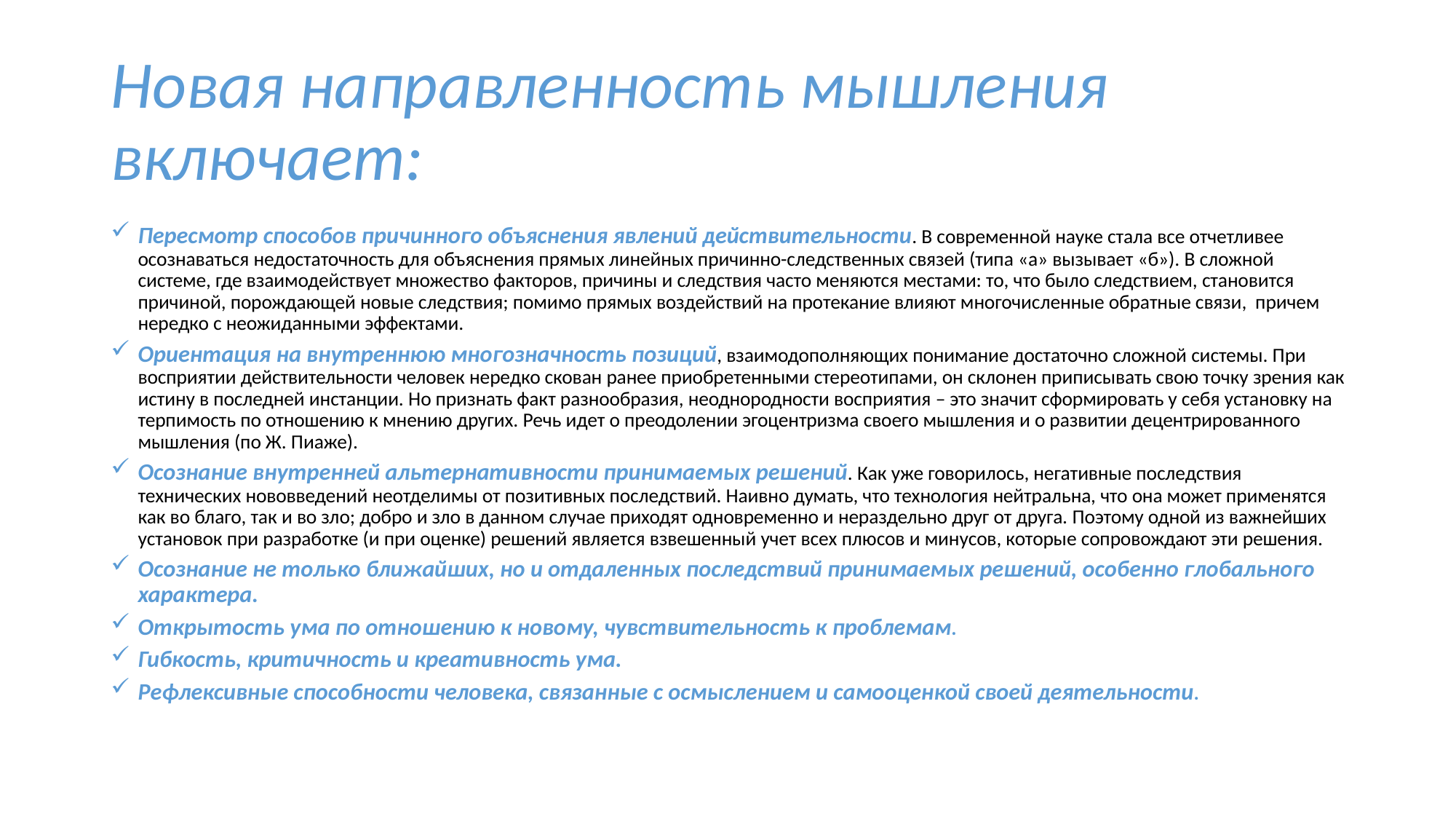

# Новая направленность мышления включает:
Пересмотр способов причинного объяснения явлений действительности. В современной науке стала все отчетливее осознаваться недостаточность для объяснения прямых линейных причинно-следственных связей (типа «а» вызывает «б»). В сложной системе, где взаимодействует множество факторов, причины и следствия часто меняются местами: то, что было следствием, становится причиной, порождающей новые следствия; помимо прямых воздействий на протекание влияют многочисленные обратные связи,  причем нередко с неожиданными эффектами.
Ориентация на внутреннюю многозначность позиций, взаимодополняющих понимание достаточно сложной системы. При восприятии действительности человек нередко скован ранее приобретенными стереотипами, он склонен приписывать свою точку зрения как истину в последней инстанции. Но признать факт разнообразия, неоднородности восприятия – это значит сформировать у себя установку на терпимость по отношению к мнению других. Речь идет о преодолении эгоцентризма своего мышления и о развитии децентрированного мышления (по Ж. Пиаже).
Осознание внутренней альтернативности принимаемых решений. Как уже говорилось, негативные последствия технических нововведений неотделимы от позитивных последствий. Наивно думать, что технология нейтральна, что она может применятся как во благо, так и во зло; добро и зло в данном случае приходят одновременно и нераздельно друг от друга. Поэтому одной из важнейших установок при разработке (и при оценке) решений является взвешенный учет всех плюсов и минусов, которые сопровождают эти решения.
Осознание не только ближайших, но и отдаленных последствий принимаемых решений, особенно глобального характера.
Открытость ума по отношению к новому, чувствительность к проблемам.
Гибкость, критичность и креативность ума.
Рефлексивные способности человека, связанные с осмыслением и самооценкой своей деятельности.